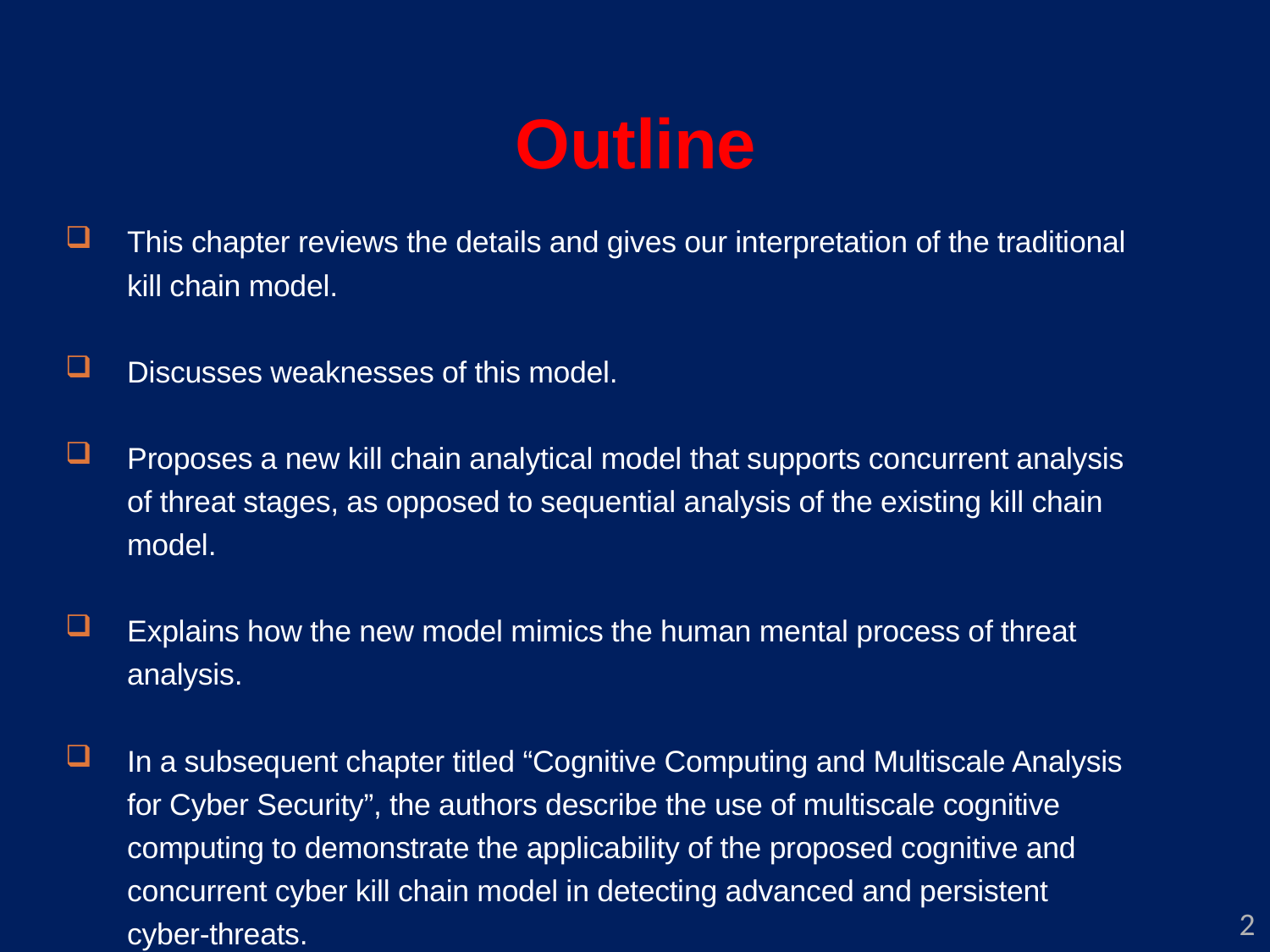

Outline
This chapter reviews the details and gives our interpretation of the traditional kill chain model.

Discusses weaknesses of this model.

Proposes a new kill chain analytical model that supports concurrent analysis of threat stages, as opposed to sequential analysis of the existing kill chain model.

Explains how the new model mimics the human mental process of threat analysis.

In a subsequent chapter titled “Cognitive Computing and Multiscale Analysis for Cyber Security”, the authors describe the use of multiscale cognitive computing to demonstrate the applicability of the proposed cognitive and concurrent cyber kill chain model in detecting advanced and persistent cyber-threats.
2